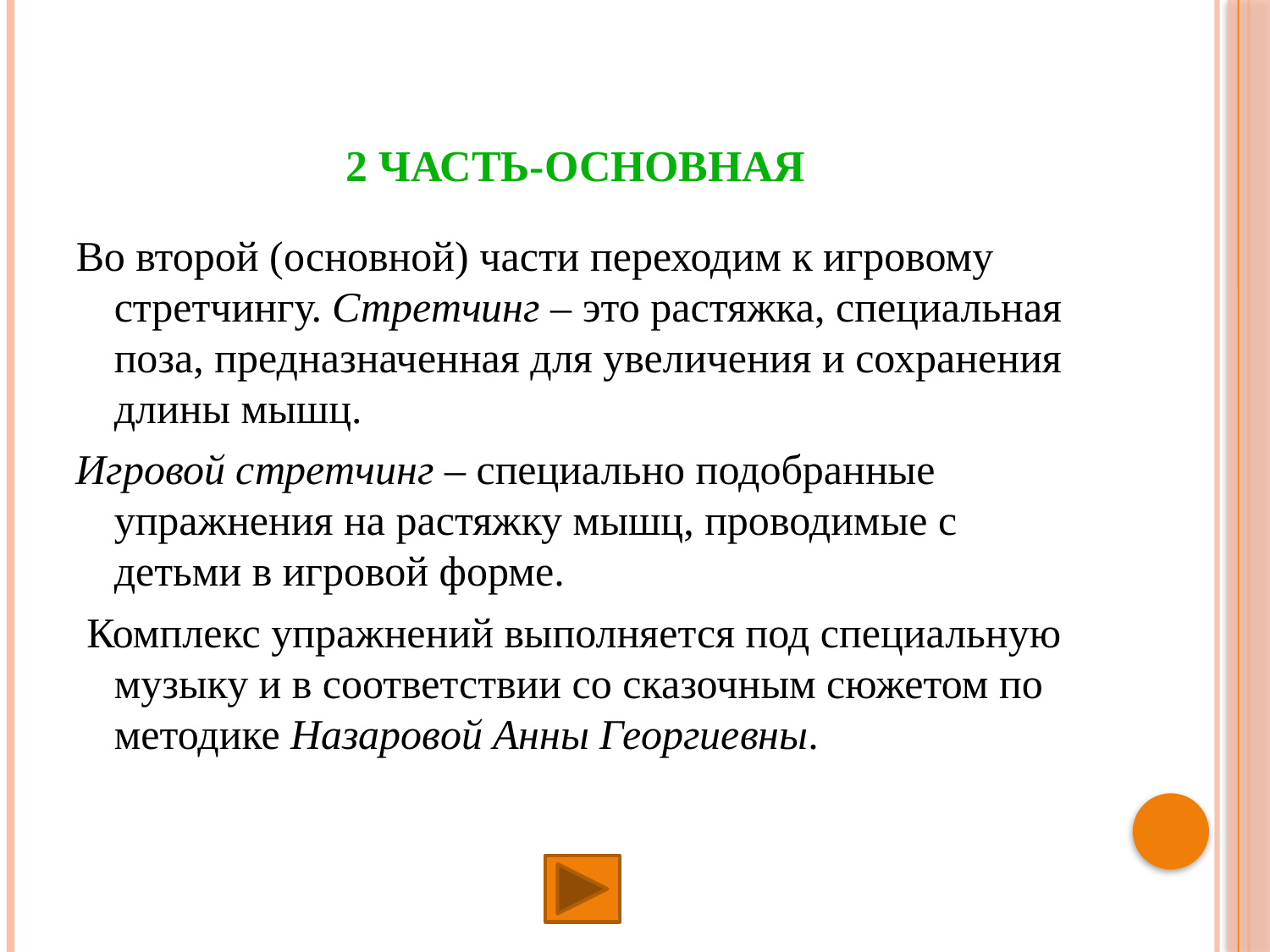

# 2 часть-основная
Во второй (основной) части переходим к игровому
стретчингу. Стретчинг – это растяжка, специальная поза, предназначенная для увеличения и сохранения длины мышц.
Игровой стретчинг – специально подобранные упражнения на растяжку мышц, проводимые с детьми в игровой форме.
 Комплекс упражнений выполняется под специальную музыку и в соответствии со сказочным сюжетом по методике Назаровой Анны Георгиевны.